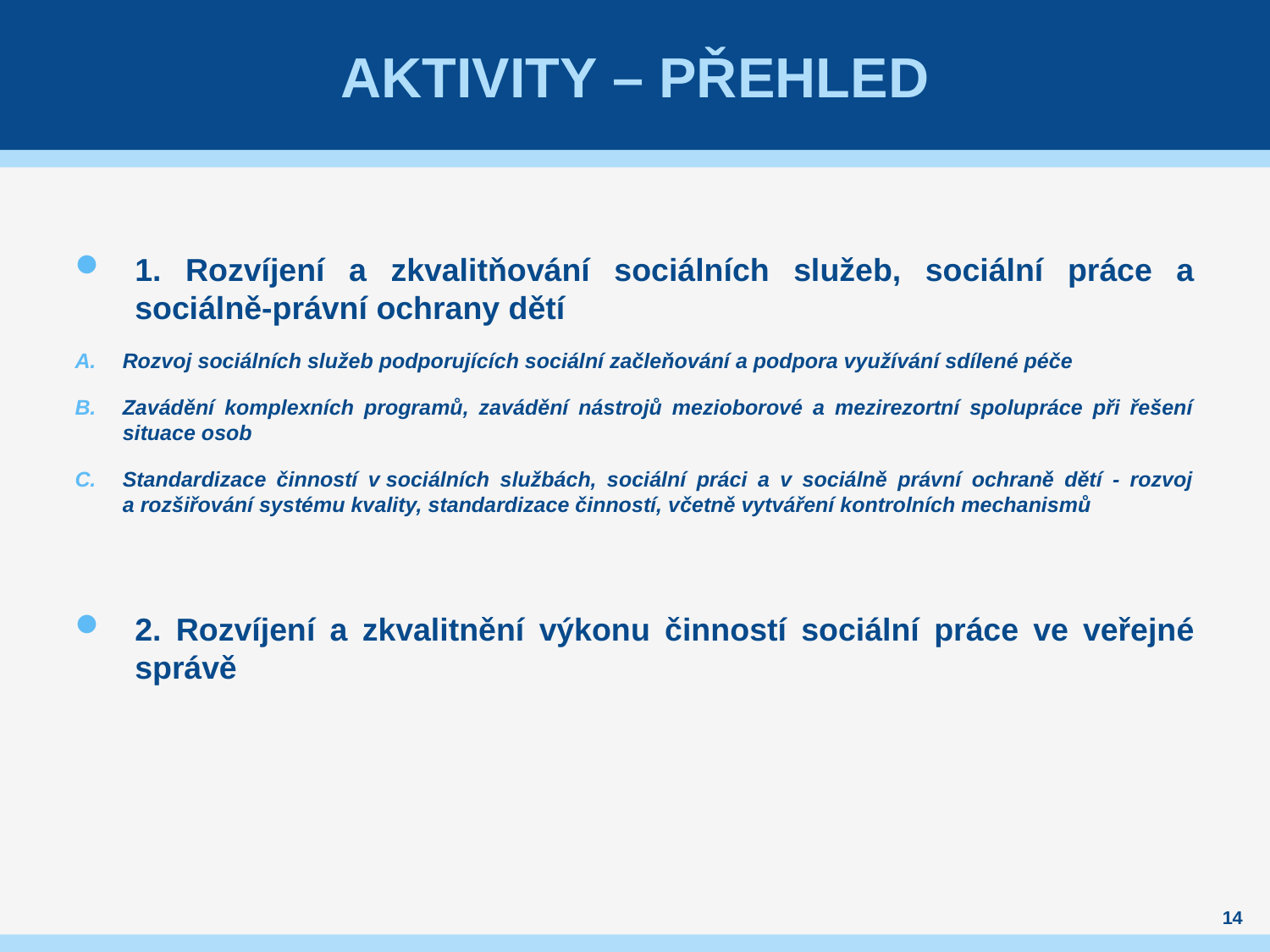

# Aktivity – přehled
1. Rozvíjení a zkvalitňování sociálních služeb, sociální práce a sociálně-právní ochrany dětí
Rozvoj sociálních služeb podporujících sociální začleňování a podpora využívání sdílené péče
Zavádění komplexních programů, zavádění nástrojů mezioborové a mezirezortní spolupráce při řešení situace osob
Standardizace činností v sociálních službách, sociální práci a v sociálně právní ochraně dětí - rozvoj a rozšiřování systému kvality, standardizace činností, včetně vytváření kontrolních mechanismů

2. Rozvíjení a zkvalitnění výkonu činností sociální práce ve veřejné správě

14